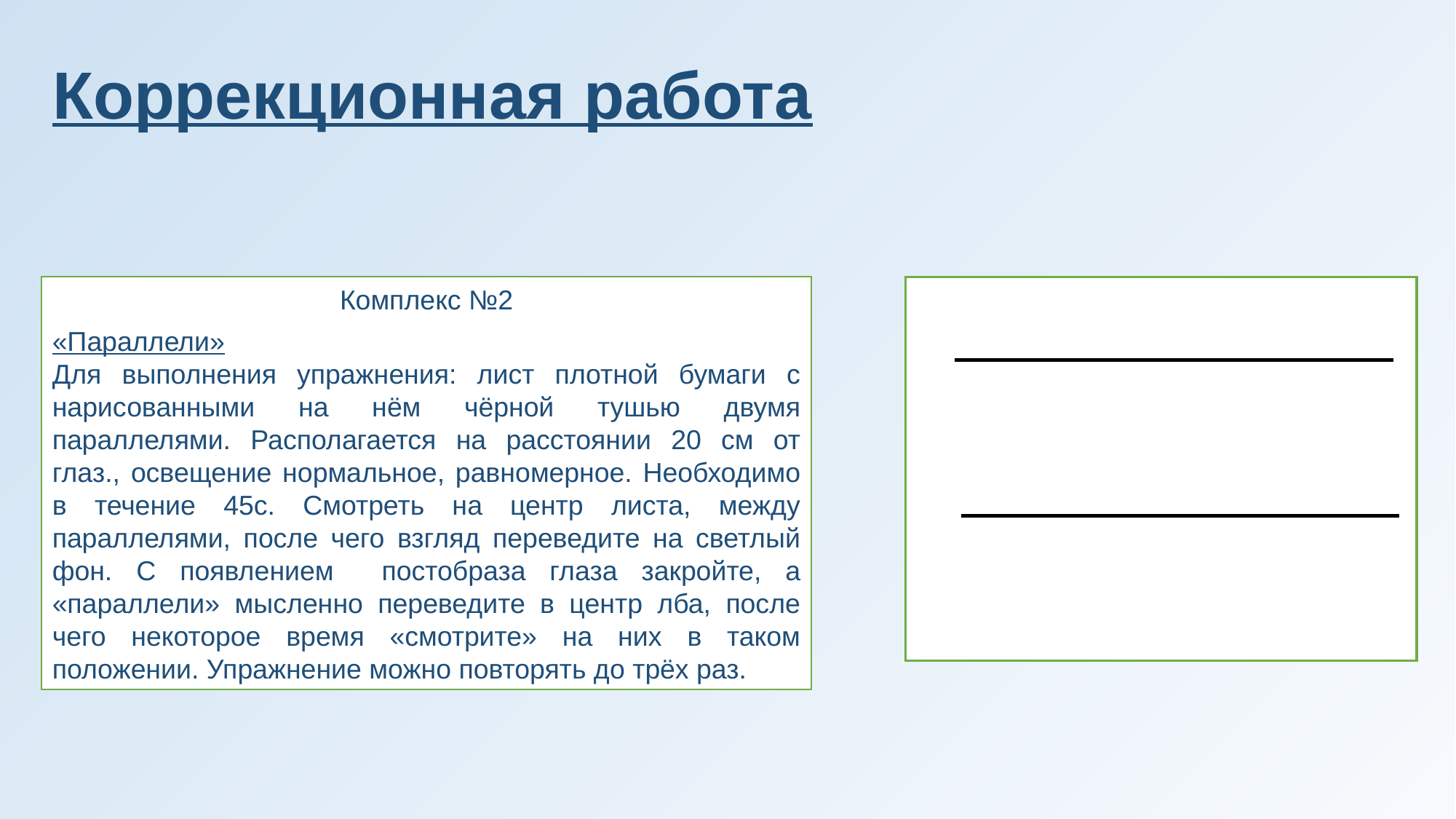

# Коррекционная работа

Комплекс №2
«Параллели»
Для выполнения упражнения: лист плотной бумаги с нарисованными на нём чёрной тушью двумя параллелями. Располагается на расстоянии 20 см от глаз., освещение нормальное, равномерное. Необходимо в течение 45с. Смотреть на центр листа, между параллелями, после чего взгляд переведите на светлый фон. С появлением  постобраза глаза закройте, а «параллели» мысленно переведите в центр лба, после чего некоторое время «смотрите» на них в таком положении. Упражнение можно повторять до трёх раз.